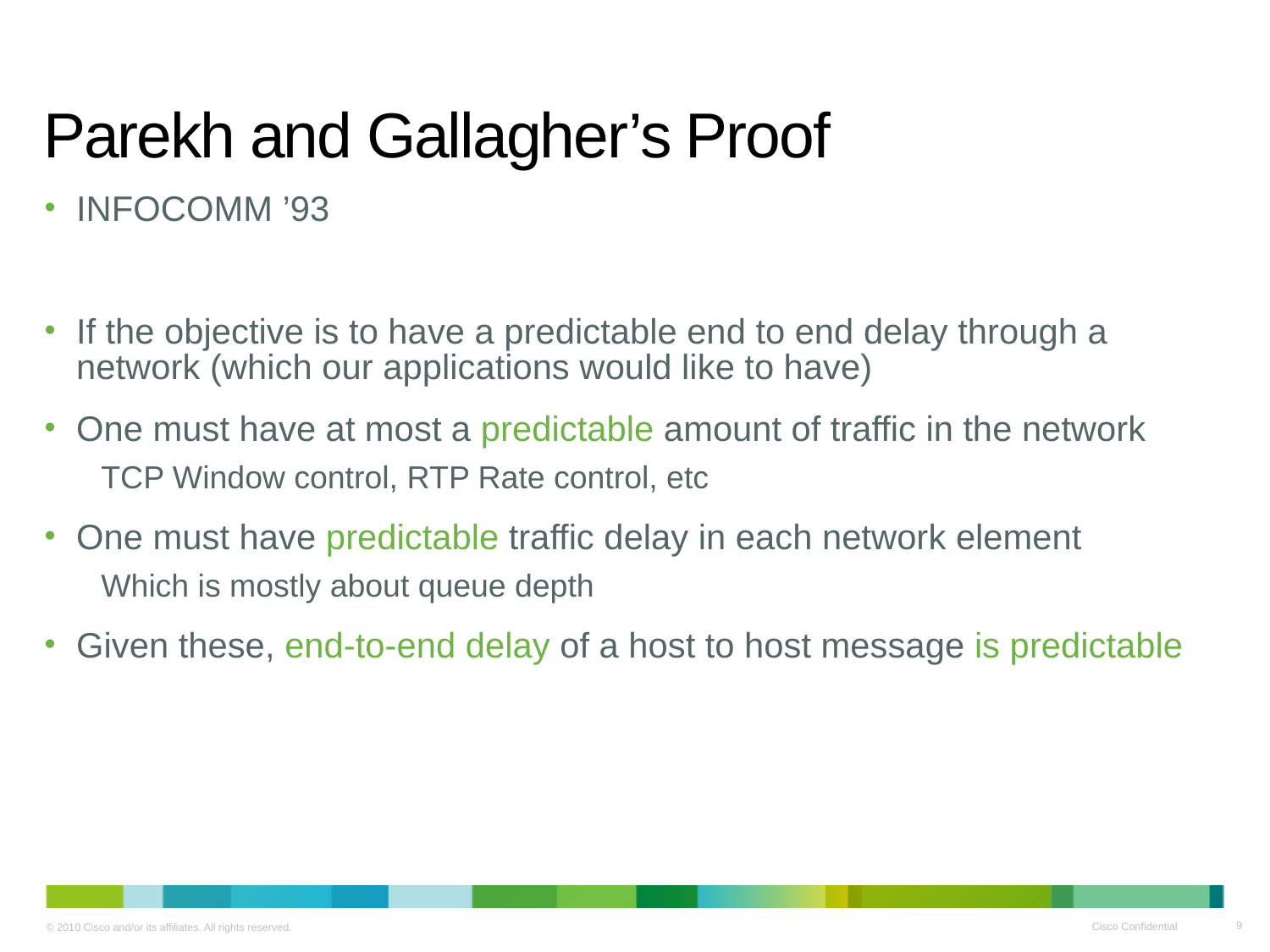

# Parekh and Gallagher’s Proof
INFOCOMM ’93

If the objective is to have a predictable end to end delay through a network (which our applications would like to have)
One must have at most a predictable amount of traffic in the network
TCP Window control, RTP Rate control, etc
One must have predictable traffic delay in each network element
Which is mostly about queue depth
Given these, end-to-end delay of a host to host message is predictable